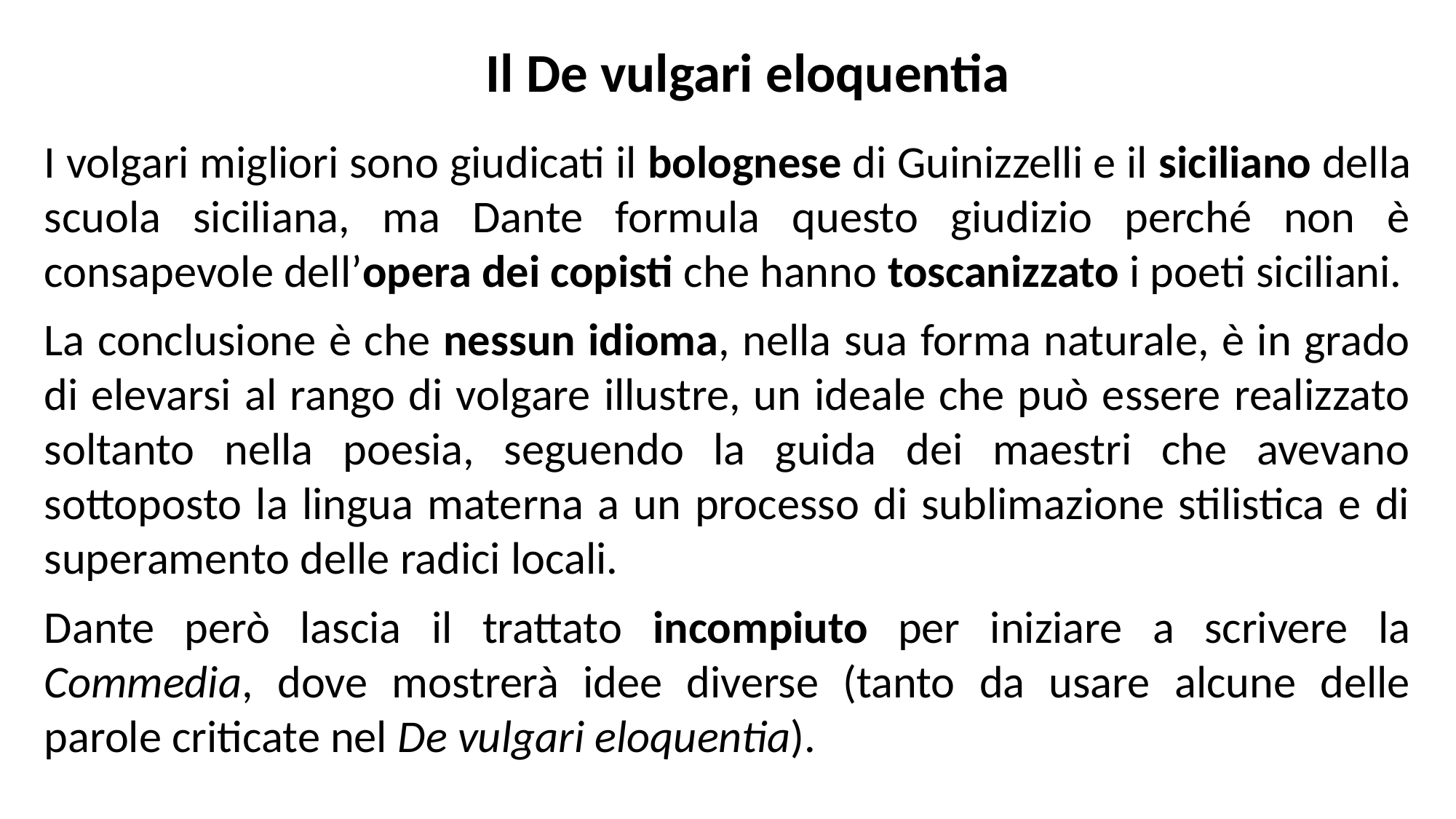

Il De vulgari eloquentia
I volgari migliori sono giudicati il bolognese di Guinizzelli e il siciliano della scuola siciliana, ma Dante formula questo giudizio perché non è consapevole dell’opera dei copisti che hanno toscanizzato i poeti siciliani.

La conclusione è che nessun idioma, nella sua forma naturale, è in grado di elevarsi al rango di volgare illustre, un ideale che può essere realizzato soltanto nella poesia, seguendo la guida dei maestri che avevano sottoposto la lingua materna a un processo di sublimazione stilistica e di superamento delle radici locali.

Dante però lascia il trattato incompiuto per iniziare a scrivere la Commedia, dove mostrerà idee diverse (tanto da usare alcune delle parole criticate nel De vulgari eloquentia).